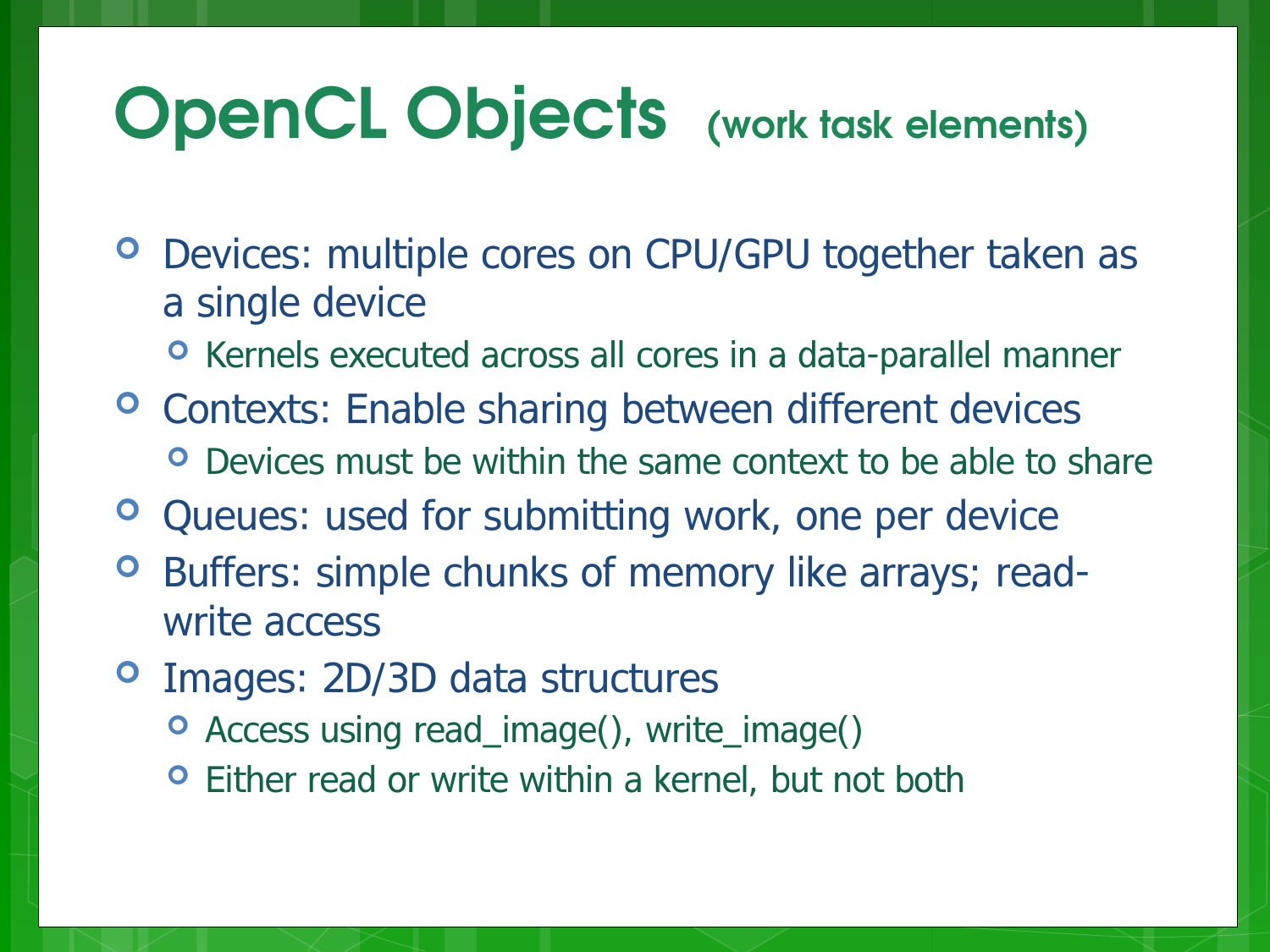

# OpenCL Objects  (work task elements)
Devices: multiple cores on CPU/GPU together taken as a single device
Kernels executed across all cores in a data-parallel manner
Contexts: Enable sharing between different devices
Devices must be within the same context to be able to share
Queues: used for submitting work, one per device
Buffers: simple chunks of memory like arrays; read-write access
Images: 2D/3D data structures
Access using read_image(), write_image()
Either read or write within a kernel, but not both